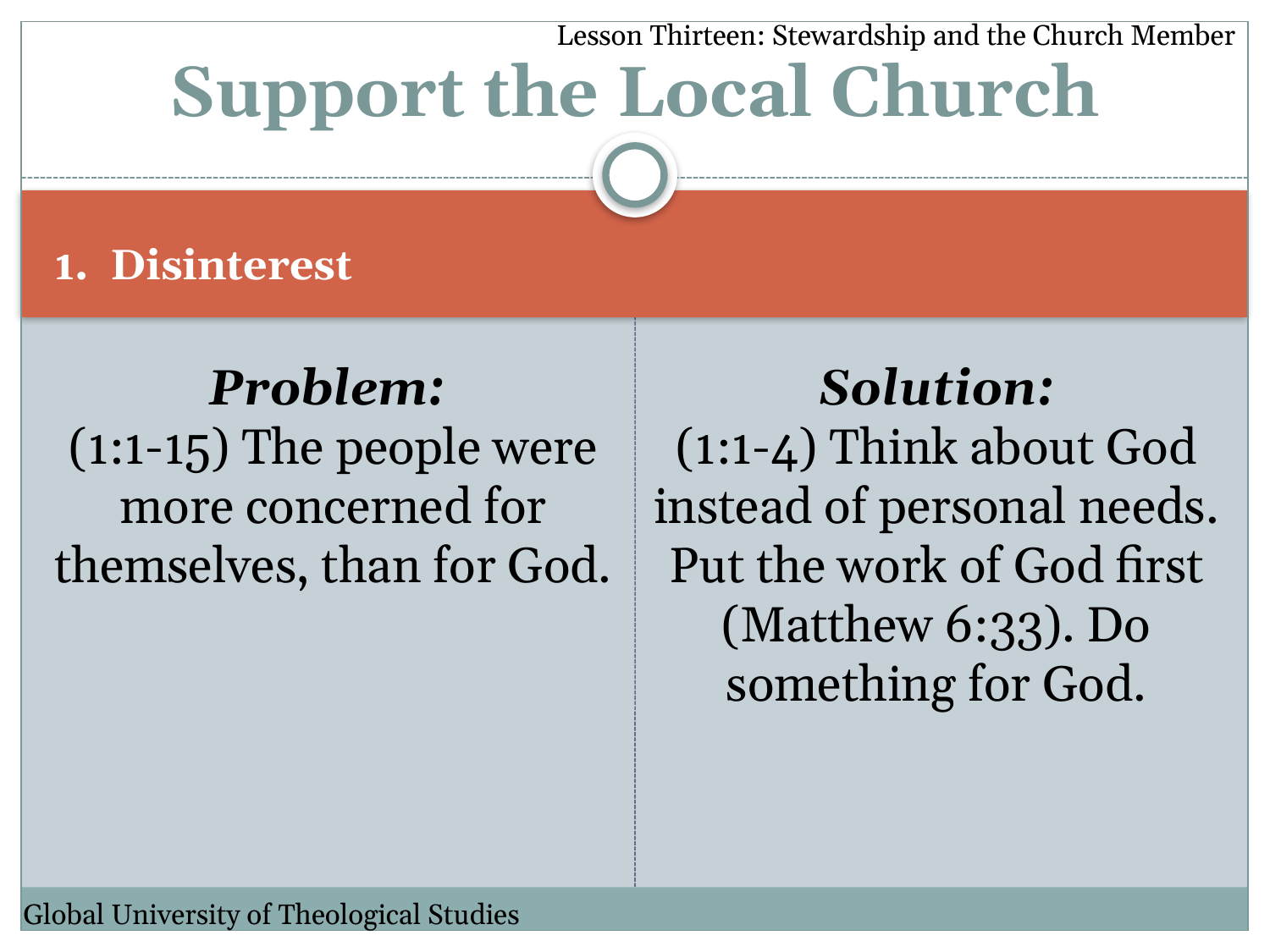

Lesson Thirteen: Stewardship and the Church Member
# Support the Local Church
1.  Disinterest
Problem:
(1:1-15) The people were more concerned for themselves, than for God.
Solution:
(1:1-4) Think about God instead of personal needs. Put the work of God first (Matthew 6:33). Do something for God.
Global University of Theological Studies